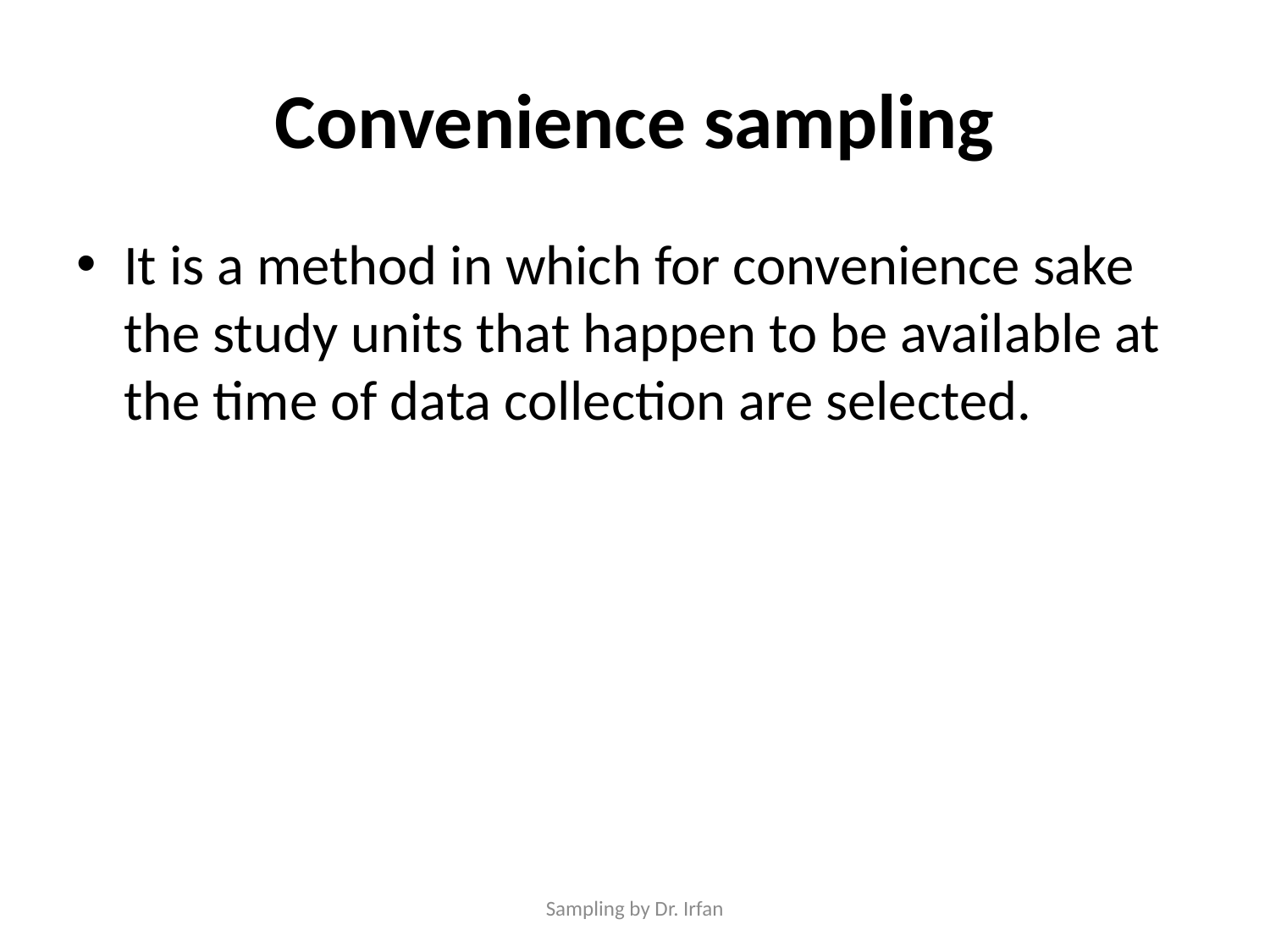

# Convenience sampling
It is a method in which for convenience sake the study units that happen to be available at the time of data collection are selected.
Sampling by Dr. Irfan